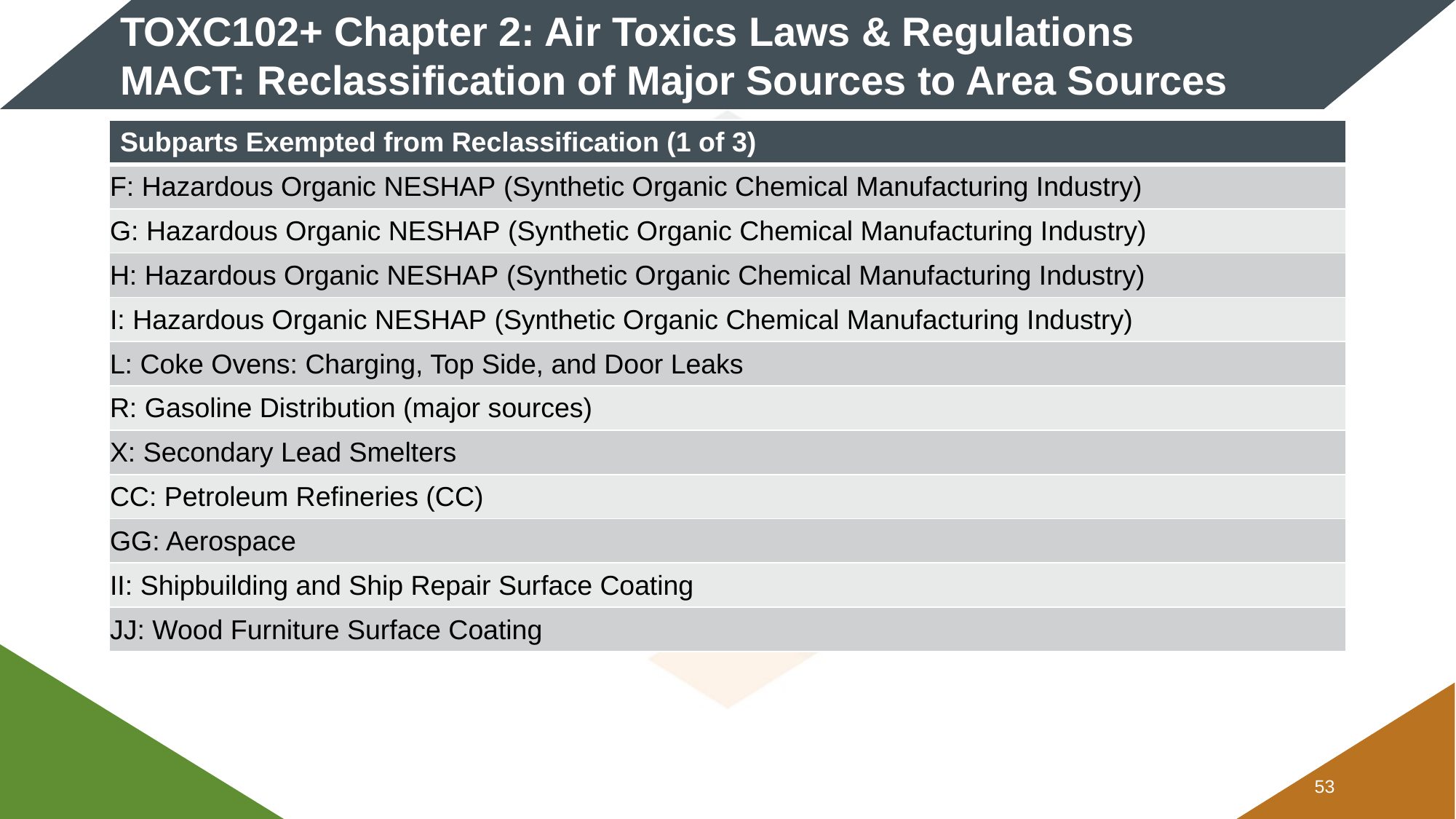

# TOXC102+ Chapter 2: Air Toxics Laws & Regulations MACT: Reclassification of Major Sources to Area Sources
| Subparts Exempted from Reclassification (1 of 3) |
| --- |
| F: Hazardous Organic NESHAP (Synthetic Organic Chemical Manufacturing Industry) |
| G: Hazardous Organic NESHAP (Synthetic Organic Chemical Manufacturing Industry) |
| H: Hazardous Organic NESHAP (Synthetic Organic Chemical Manufacturing Industry) |
| I: Hazardous Organic NESHAP (Synthetic Organic Chemical Manufacturing Industry) |
| L: Coke Ovens: Charging, Top Side, and Door Leaks |
| R: Gasoline Distribution (major sources) |
| X: Secondary Lead Smelters |
| CC: Petroleum Refineries (CC) |
| GG: Aerospace |
| II: Shipbuilding and Ship Repair Surface Coating |
| JJ: Wood Furniture Surface Coating |
53